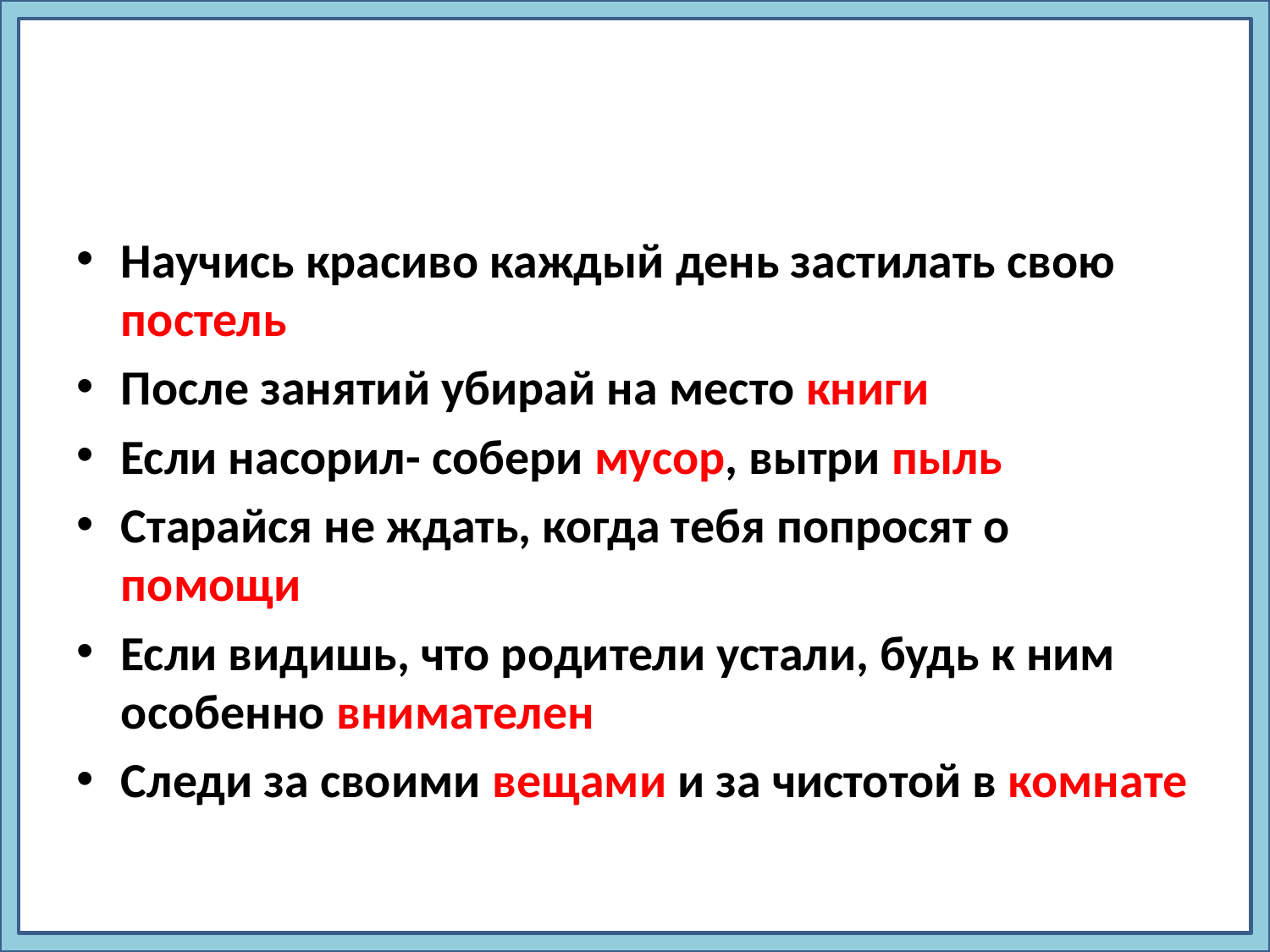

#
Научись красиво каждый день застилать свою постель
После занятий убирай на место книги
Если насорил- собери мусор, вытри пыль
Старайся не ждать, когда тебя попросят о помощи
Если видишь, что родители устали, будь к ним особенно внимателен
Следи за своими вещами и за чистотой в комнате